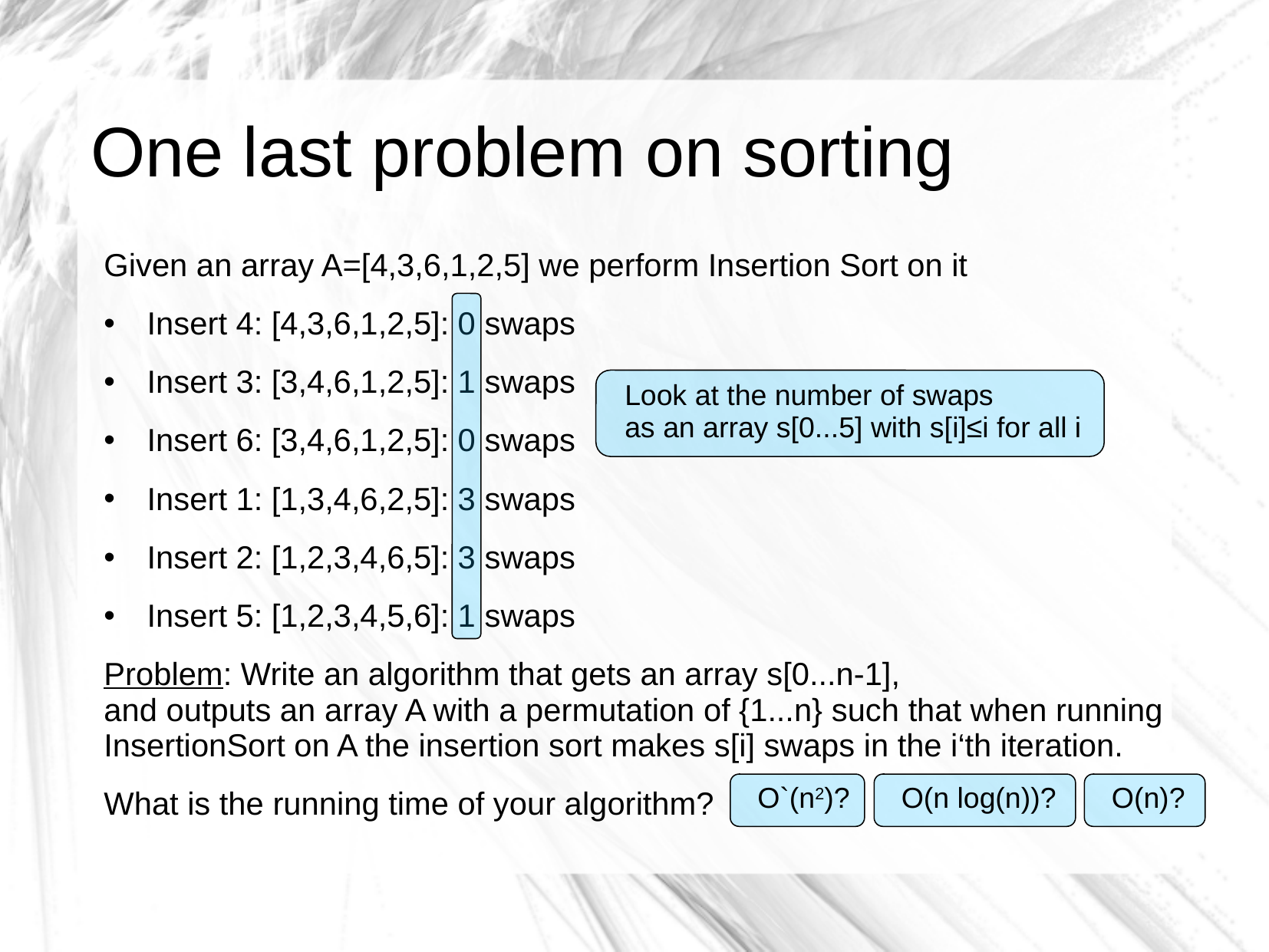

# One last problem on sorting
Given an array A=[4,3,6,1,2,5] we perform Insertion Sort on it
Insert 4: [4,3,6,1,2,5]: 0 swaps
Insert 3: [3,4,6,1,2,5]: 1 swaps
Insert 6: [3,4,6,1,2,5]: 0 swaps
Insert 1: [1,3,4,6,2,5]: 3 swaps
Insert 2: [1,2,3,4,6,5]: 3 swaps
Insert 5: [1,2,3,4,5,6]: 1 swaps
Problem: Write an algorithm that gets an array s[0...n-1],
and outputs an array A with a permutation of {1...n} such that when running InsertionSort on A the insertion sort makes s[i] swaps in the i‘th iteration.
What is the running time of your algorithm?

Look at the number of swaps
as an array s[0...5] with s[i]≤i for all i
O`(n2)?
O(n log(n))?
O(n)?